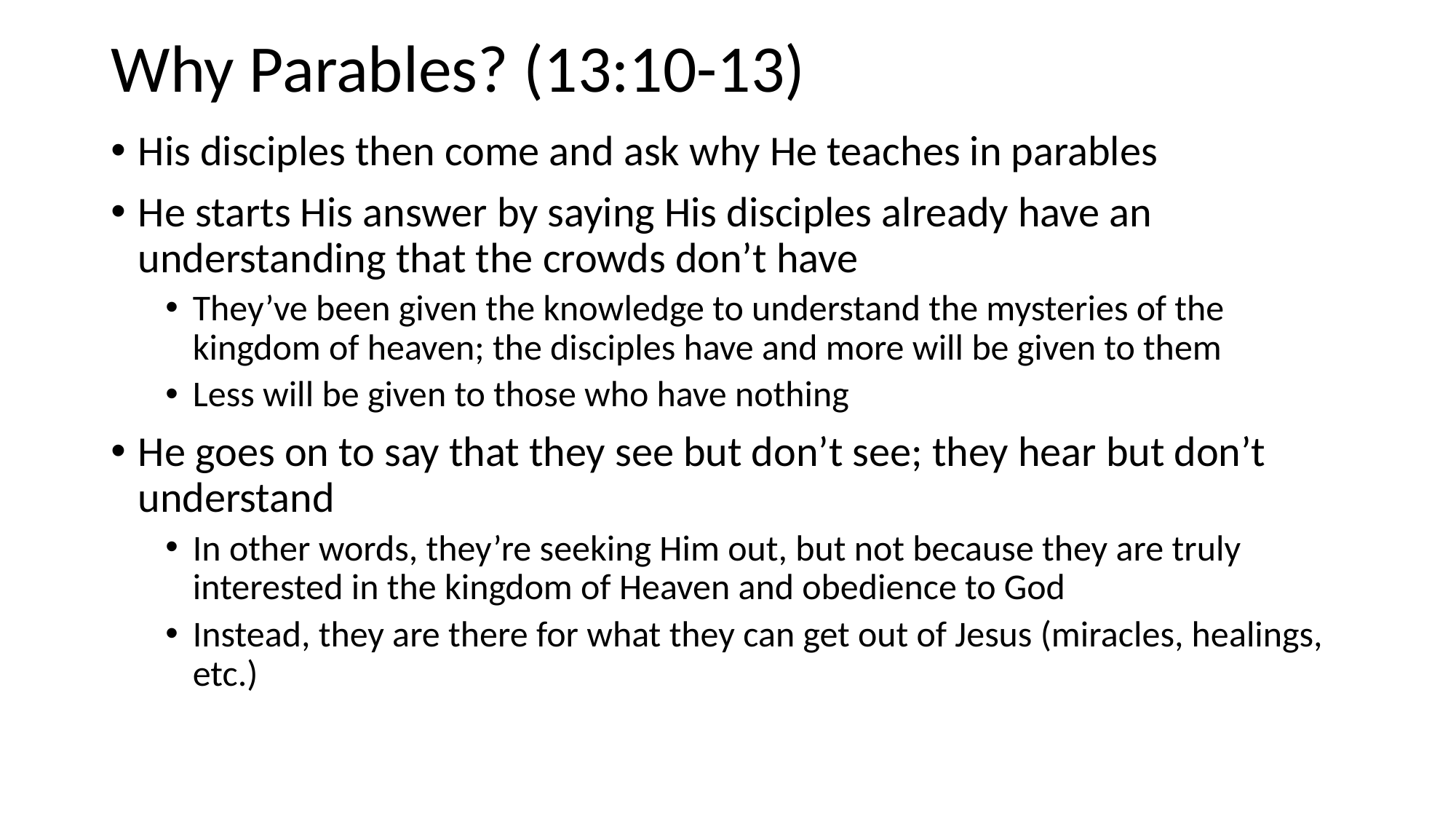

# Why Parables? (13:10-13)
His disciples then come and ask why He teaches in parables
He starts His answer by saying His disciples already have an understanding that the crowds don’t have
They’ve been given the knowledge to understand the mysteries of the kingdom of heaven; the disciples have and more will be given to them
Less will be given to those who have nothing
He goes on to say that they see but don’t see; they hear but don’t understand
In other words, they’re seeking Him out, but not because they are truly interested in the kingdom of Heaven and obedience to God
Instead, they are there for what they can get out of Jesus (miracles, healings, etc.)